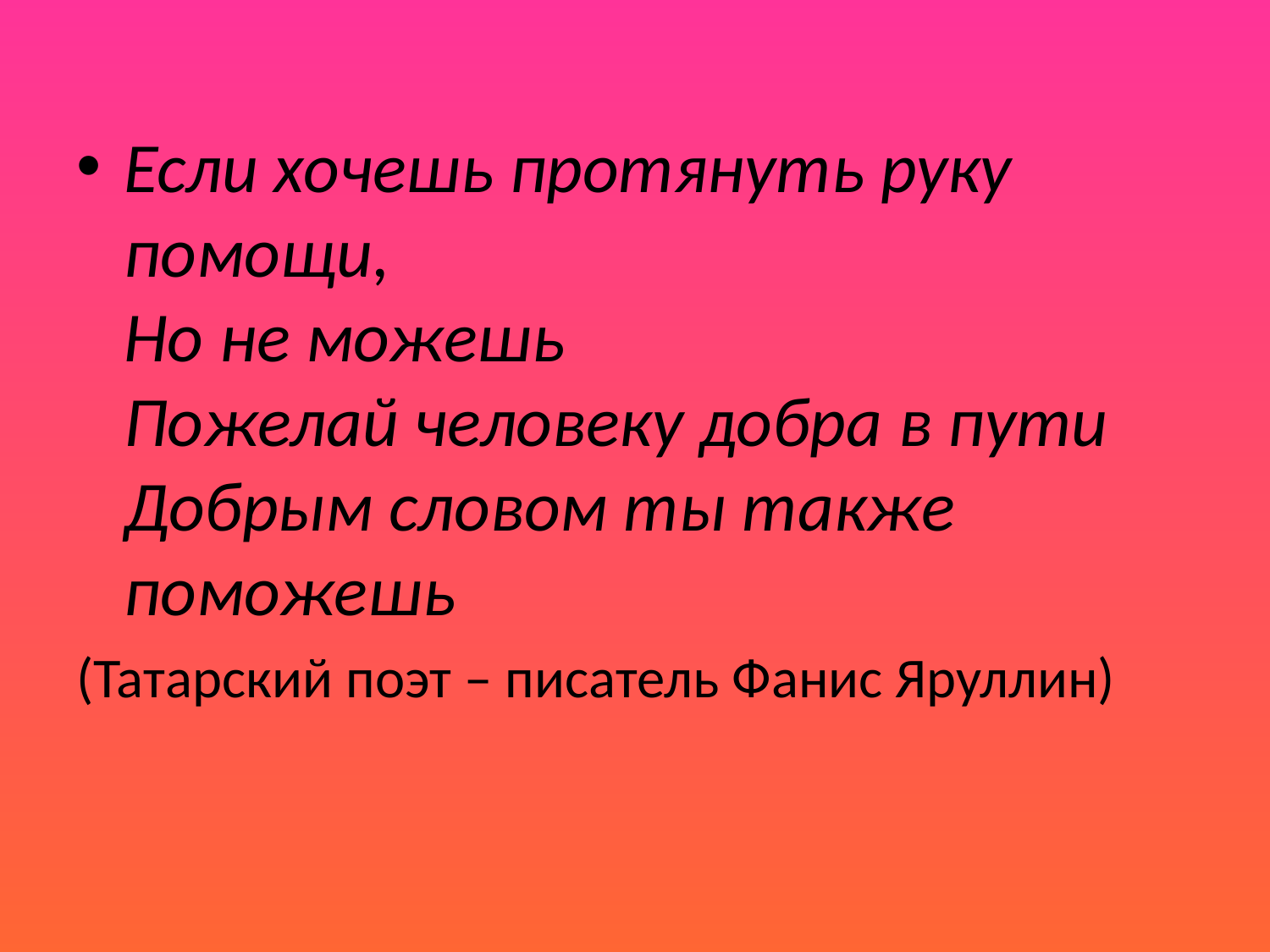

#
Если хочешь протянуть руку помощи,
Но не можешь
Пожелай человеку добра в пути
Добрым словом ты также поможешь
(Татарский поэт – писатель Фанис Яруллин)